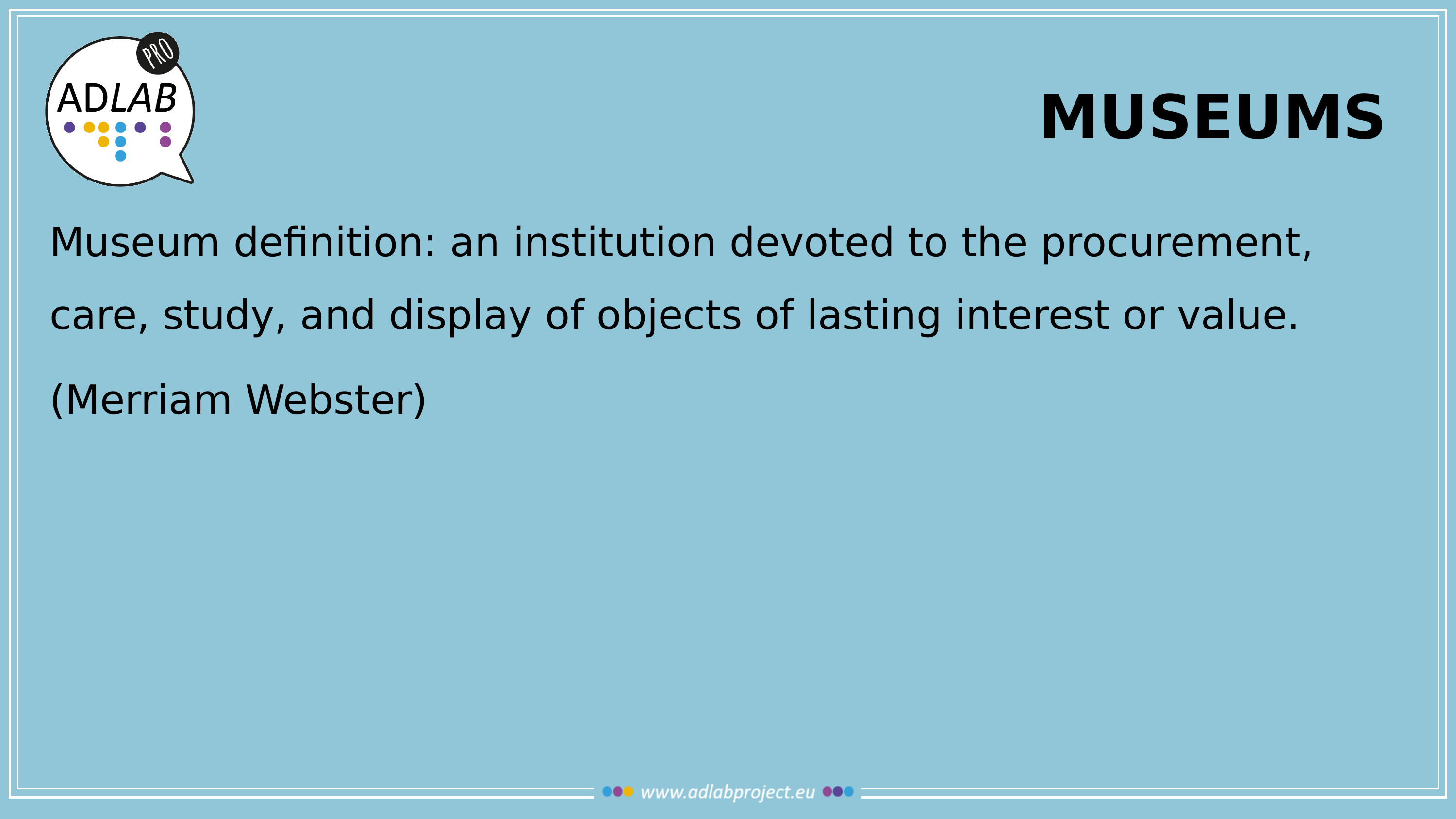

# museums
Museum definition: an institution devoted to the procurement, care, study, and display of objects of lasting interest or value.
(Merriam Webster)